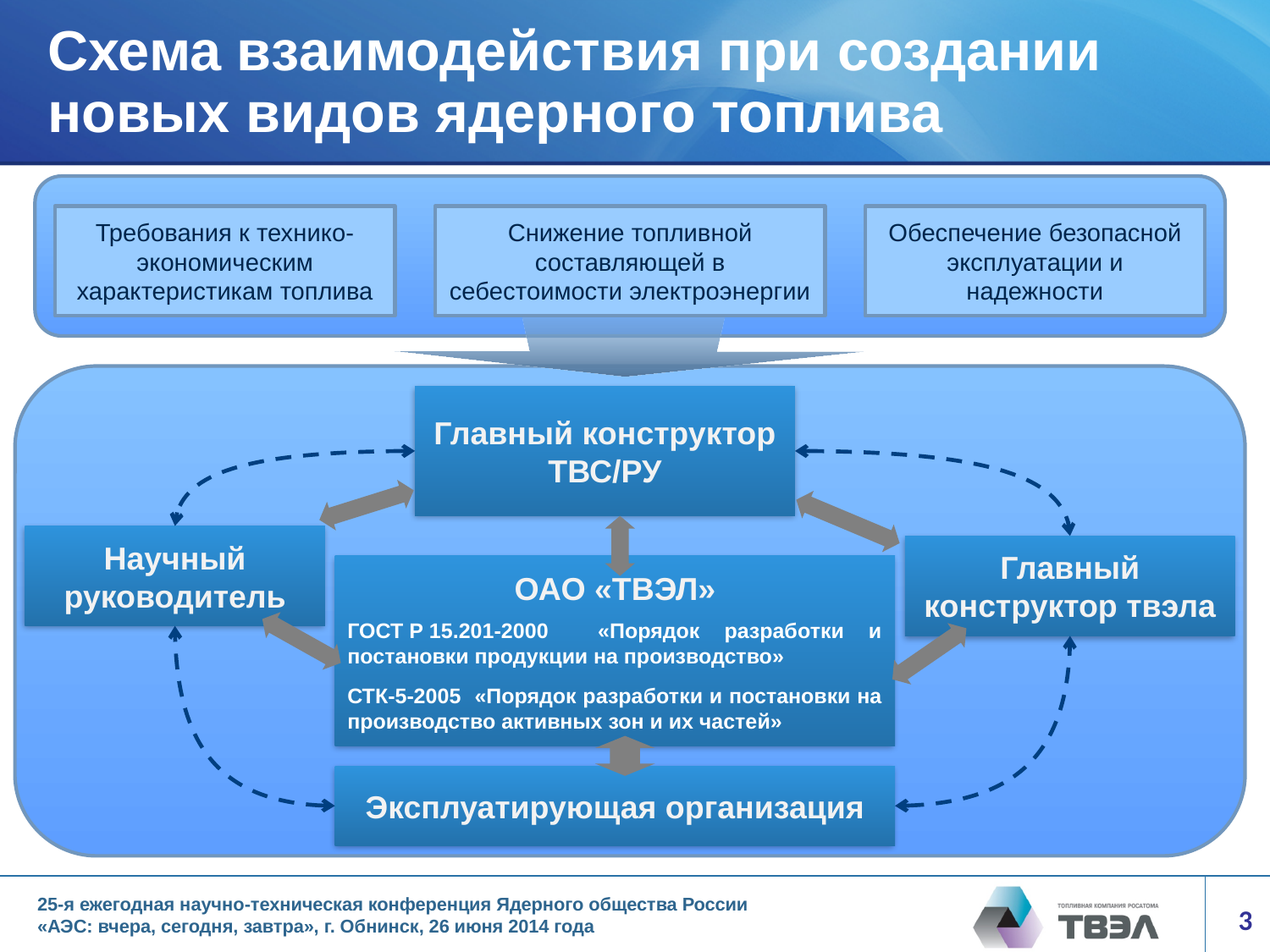

# Схема взаимодействия при создании новых видов ядерного топлива

Требования к технико-экономическим характеристикам топлива
Снижение топливной составляющей в себестоимости электроэнергии
Обеспечение безопасной эксплуатации и надежности

Главный конструктор ТВС/РУ

Научный руководитель

Главный конструктор твэла
ОАО «ТВЭЛ»
ГОСТ Р 15.201-2000  «Порядок разработки и постановки продукции на производство»
СТК-5-2005  «Порядок разработки и постановки на производство активных зон и их частей»

Эксплуатирующая организация